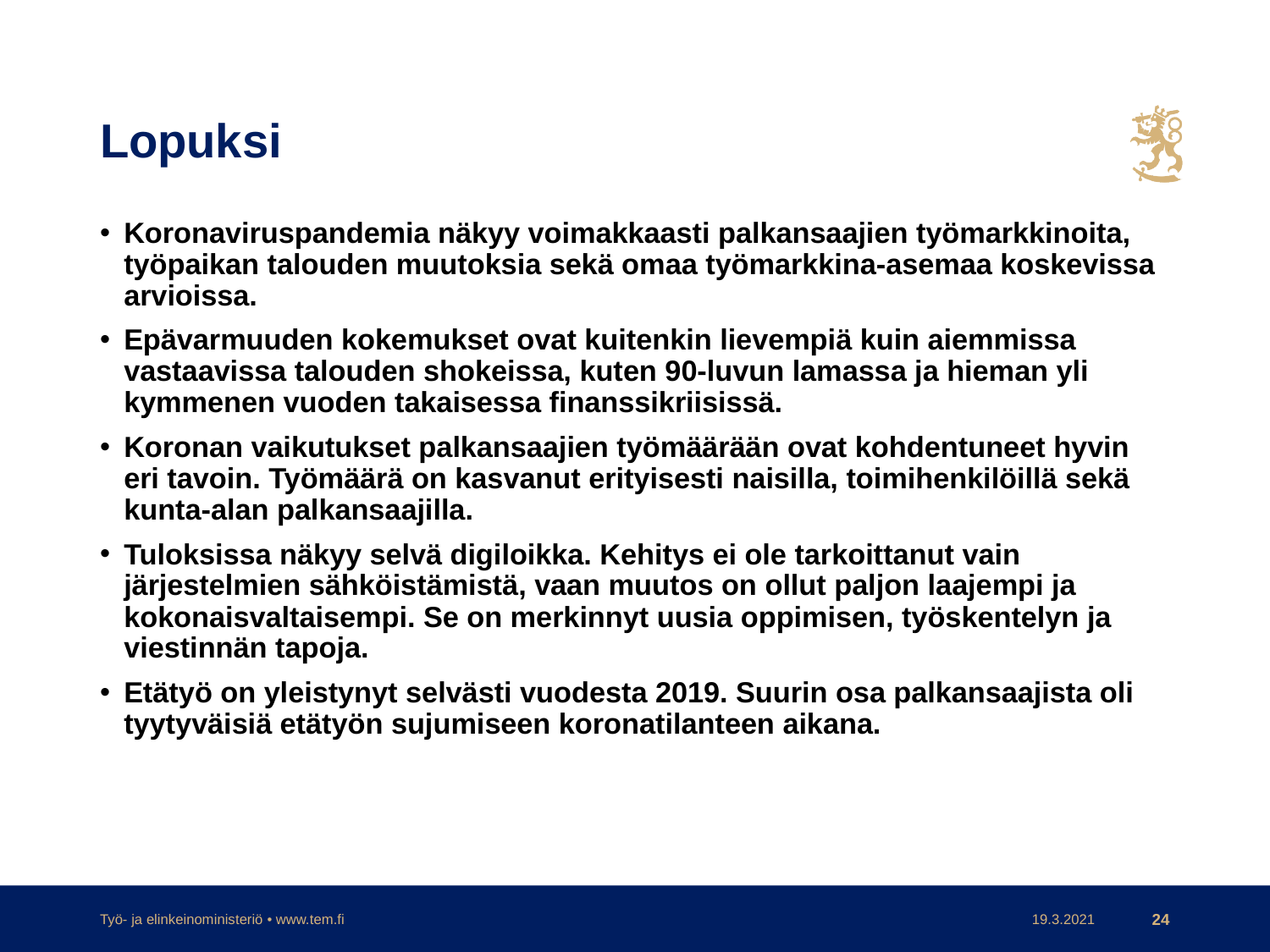

# Lopuksi
Koronaviruspandemia näkyy voimakkaasti palkansaajien työmarkkinoita, työpaikan talouden muutoksia sekä omaa työmarkkina-asemaa koskevissa arvioissa.
Epävarmuuden kokemukset ovat kuitenkin lievempiä kuin aiemmissa vastaavissa talouden shokeissa, kuten 90-luvun lamassa ja hieman yli kymmenen vuoden takaisessa finanssikriisissä.
Koronan vaikutukset palkansaajien työmäärään ovat kohdentuneet hyvin eri tavoin. Työmäärä on kasvanut erityisesti naisilla, toimihenkilöillä sekä kunta-alan palkansaajilla.
Tuloksissa näkyy selvä digiloikka. Kehitys ei ole tarkoittanut vain järjestelmien sähköistämistä, vaan muutos on ollut paljon laajempi ja kokonaisvaltaisempi. Se on merkinnyt uusia oppimisen, työskentelyn ja viestinnän tapoja.
Etätyö on yleistynyt selvästi vuodesta 2019. Suurin osa palkansaajista oli tyytyväisiä etätyön sujumiseen koronatilanteen aikana.

Työ- ja elinkeinoministeriö • www.tem.fi
19.3.2021
24